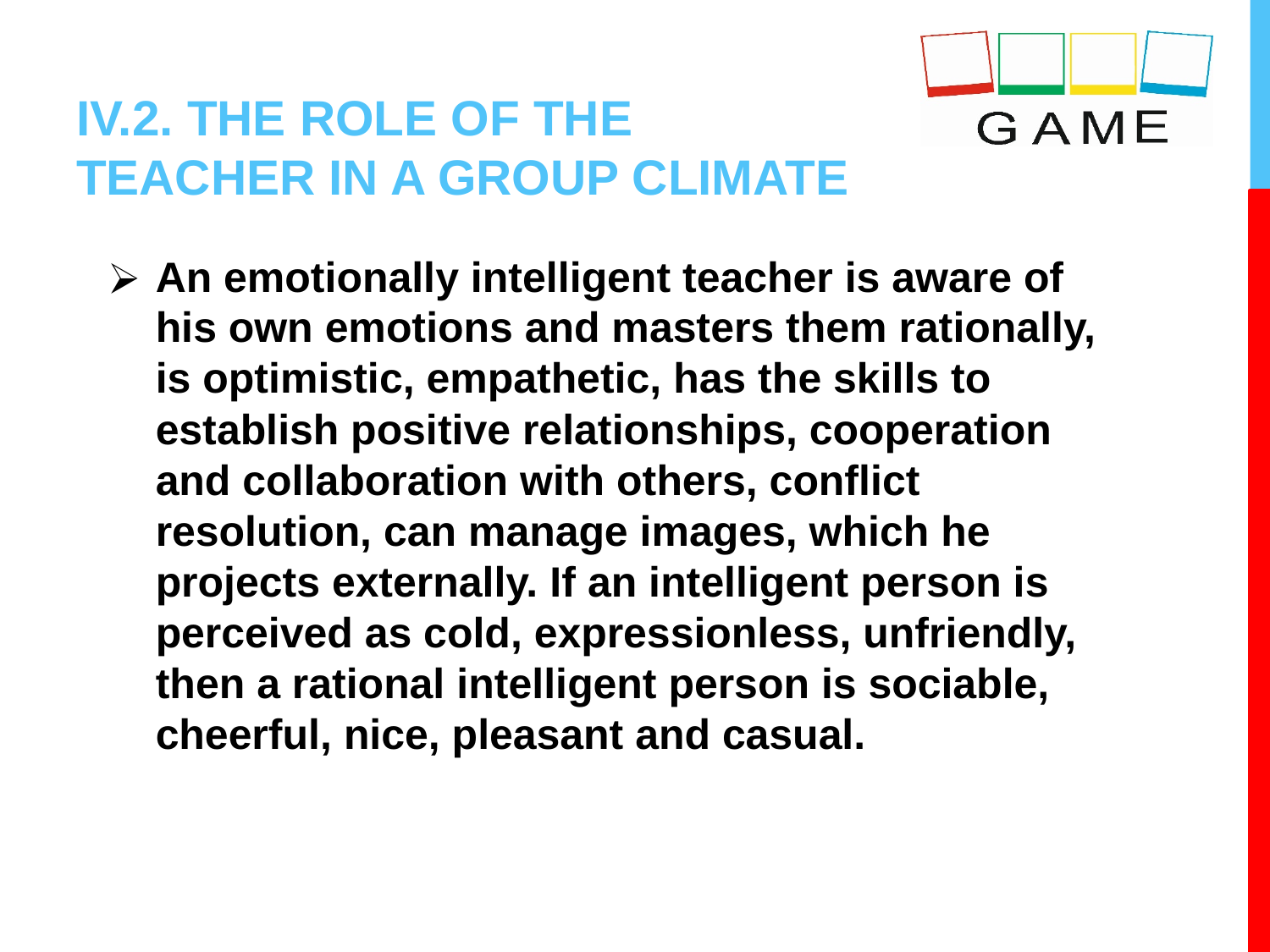

# IV.2. THE ROLE OF THE TEACHER IN A GROUP CLIMATE
An emotionally intelligent teacher is aware of his own emotions and masters them rationally, is optimistic, empathetic, has the skills to establish positive relationships, cooperation and collaboration with others, conflict resolution, can manage images, which he projects externally. If an intelligent person is perceived as cold, expressionless, unfriendly, then a rational intelligent person is sociable, cheerful, nice, pleasant and casual.